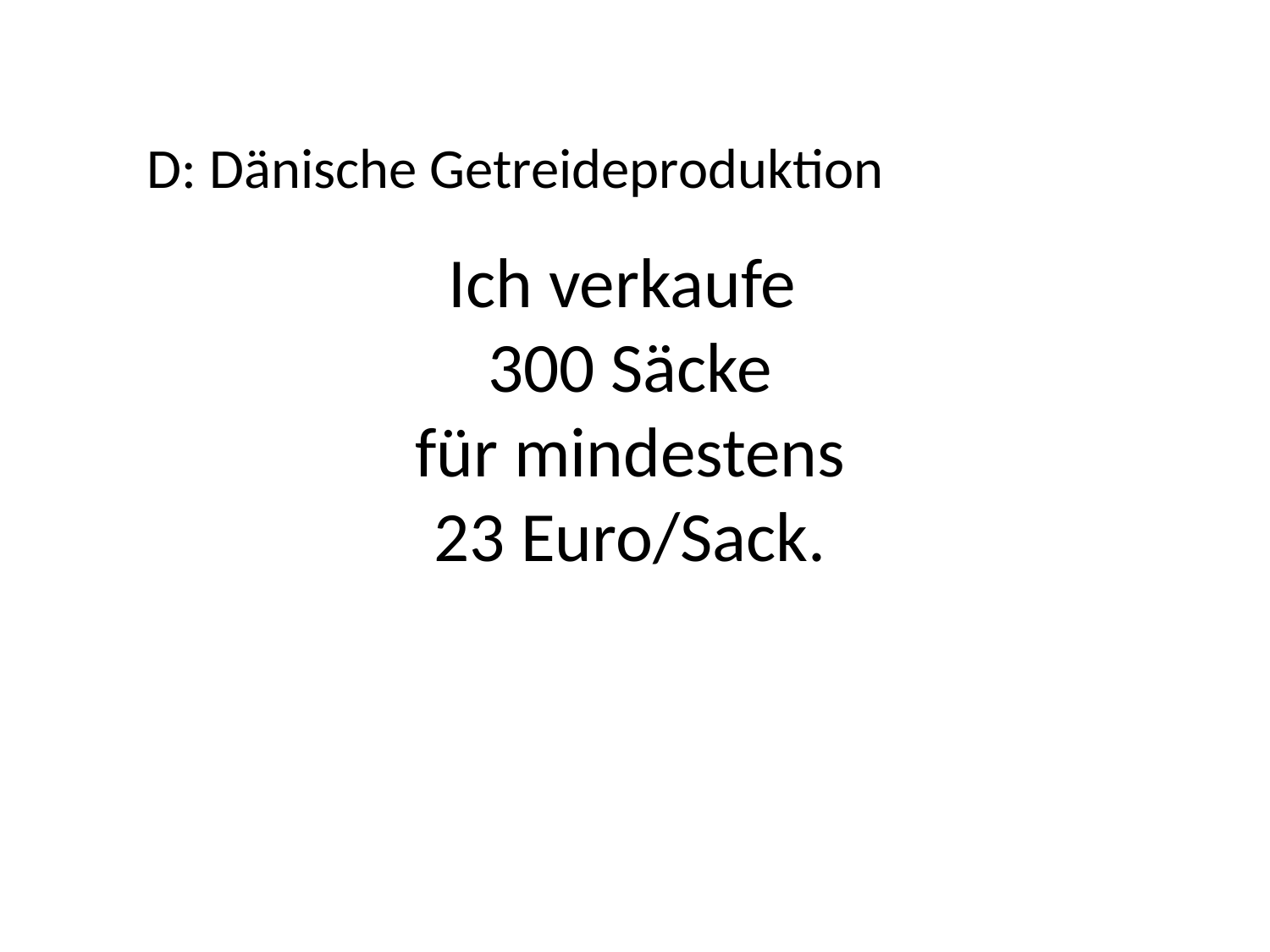

D: Dänische Getreideproduktion

Ich verkaufe
300 Säcke
für mindestens
23 Euro/Sack.